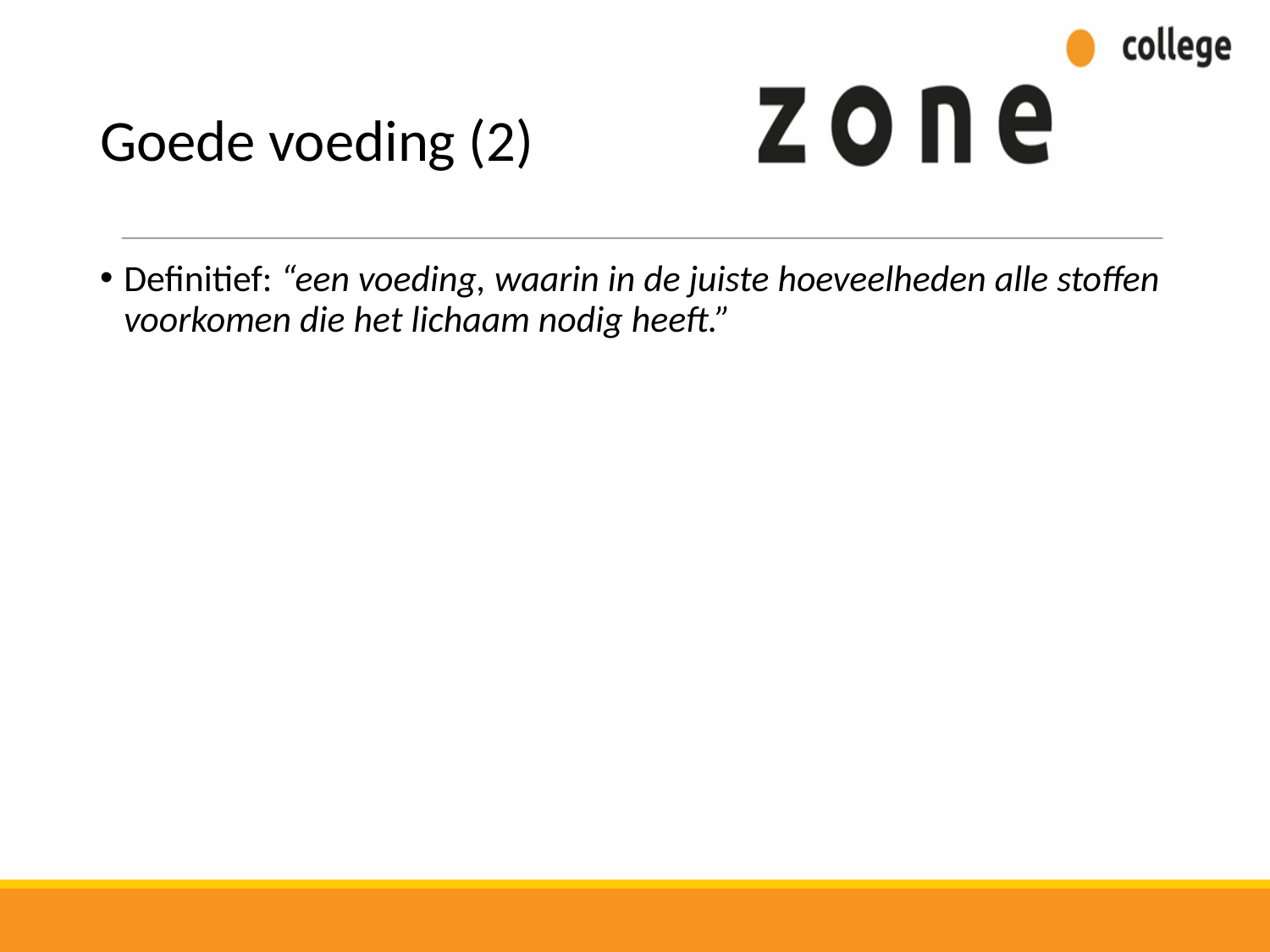

# Goede voeding (2)
Definitief: “een voeding, waarin in de juiste hoeveelheden alle stoffen voorkomen die het lichaam nodig heeft.”